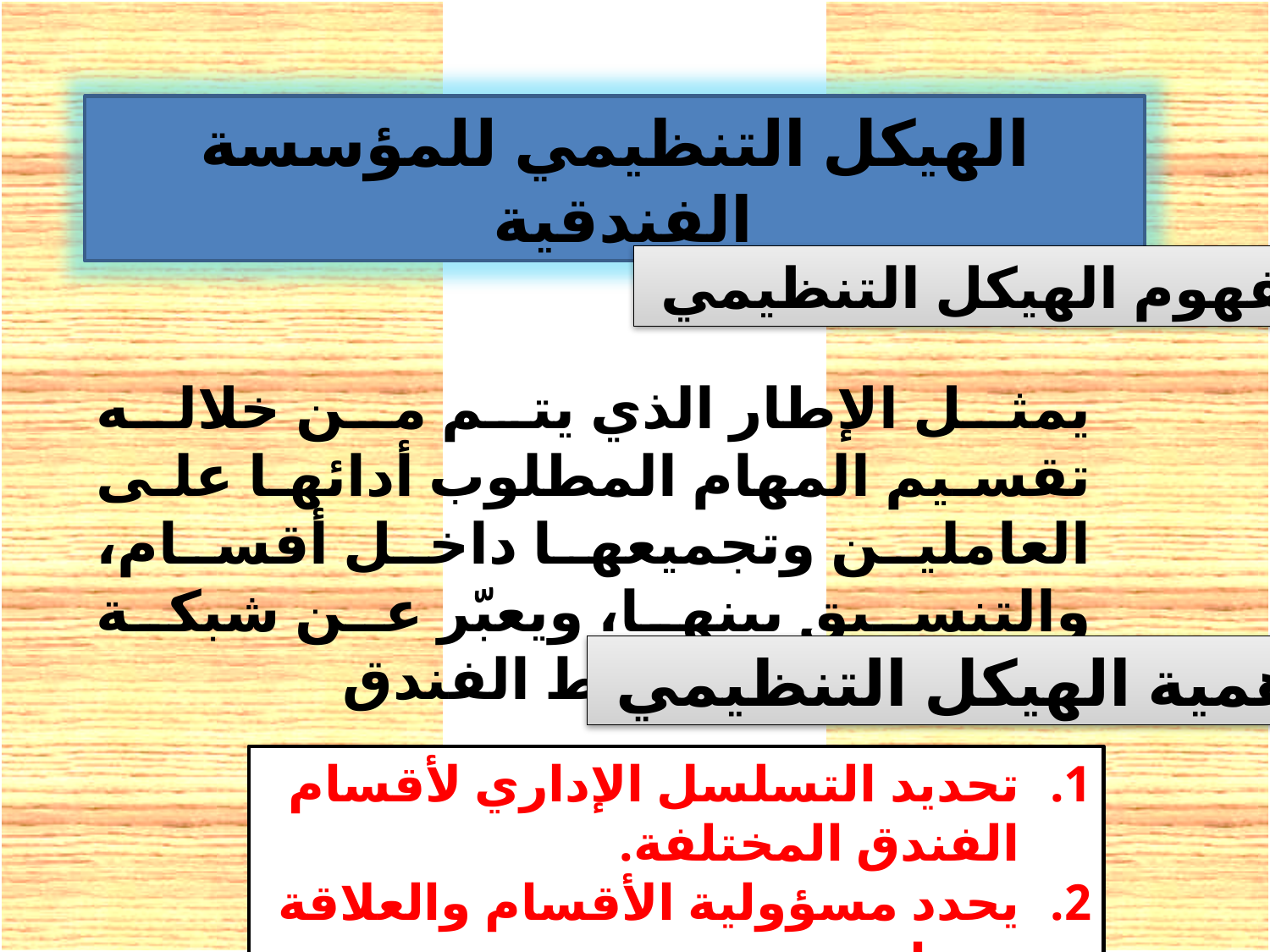

الهيكل التنظيمي للمؤسسة الفندقية
مفهوم الهيكل التنظيمي
يمثل الإطار الذي يتم من خلاله تقسيم المهام المطلوب أدائها على العاملين وتجميعها داخل أقسام، والتنسيق بينها، ويعبّر عن شبكة الإتصالات التي تربط الفندق
أهمية الهيكل التنظيمي
تحديد التسلسل الإداري لأقسام الفندق المختلفة.
يحدد مسؤولية الأقسام والعلاقة بينها.